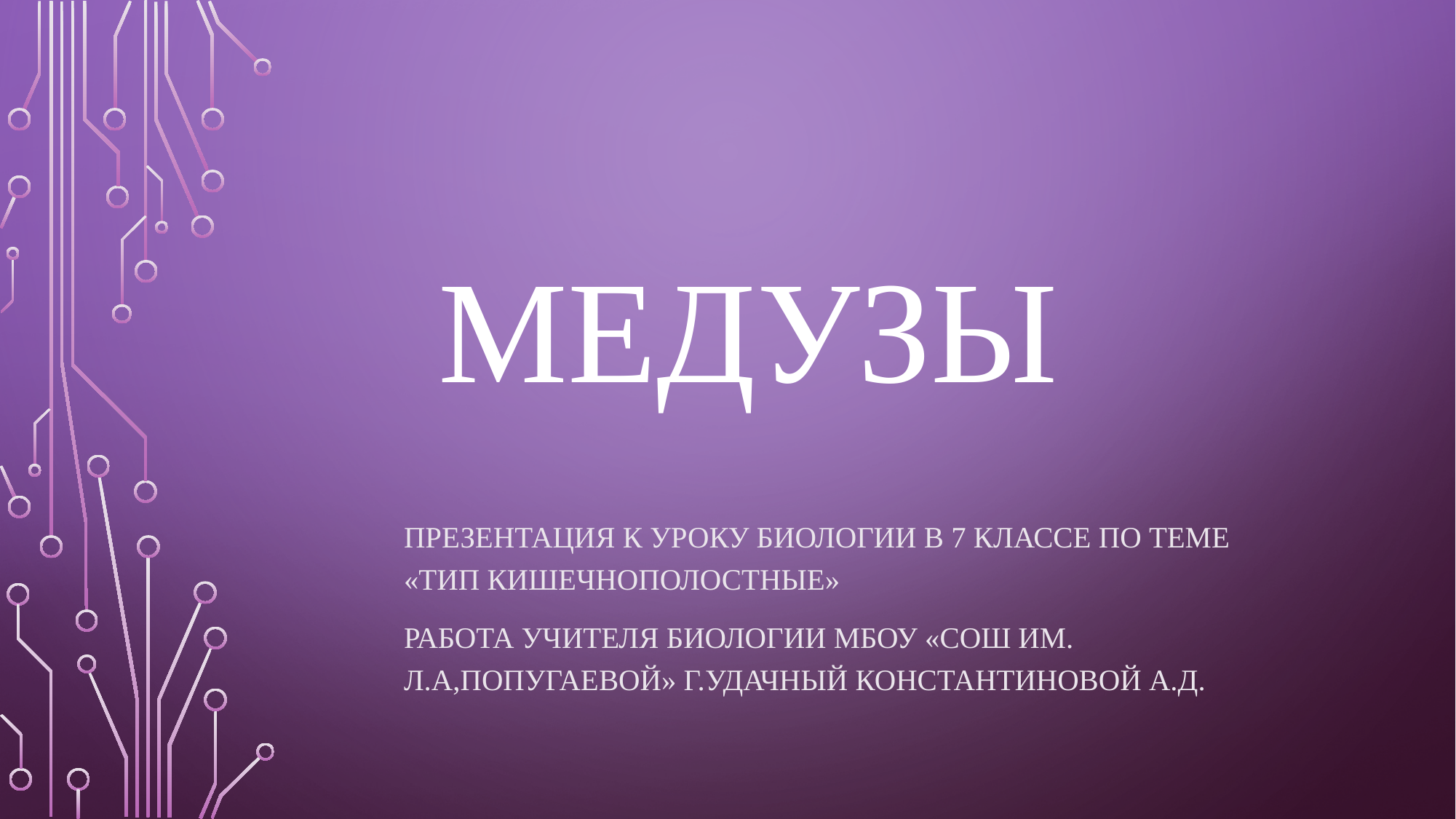

# Медузы
Презентация к уроку биологии в 7 классе по теме «Тип Кишечнополостные»
Работа учителя биологии МБОУ «СОШ им. Л.А,Попугаевой» г.Удачный Константиновой А.Д.